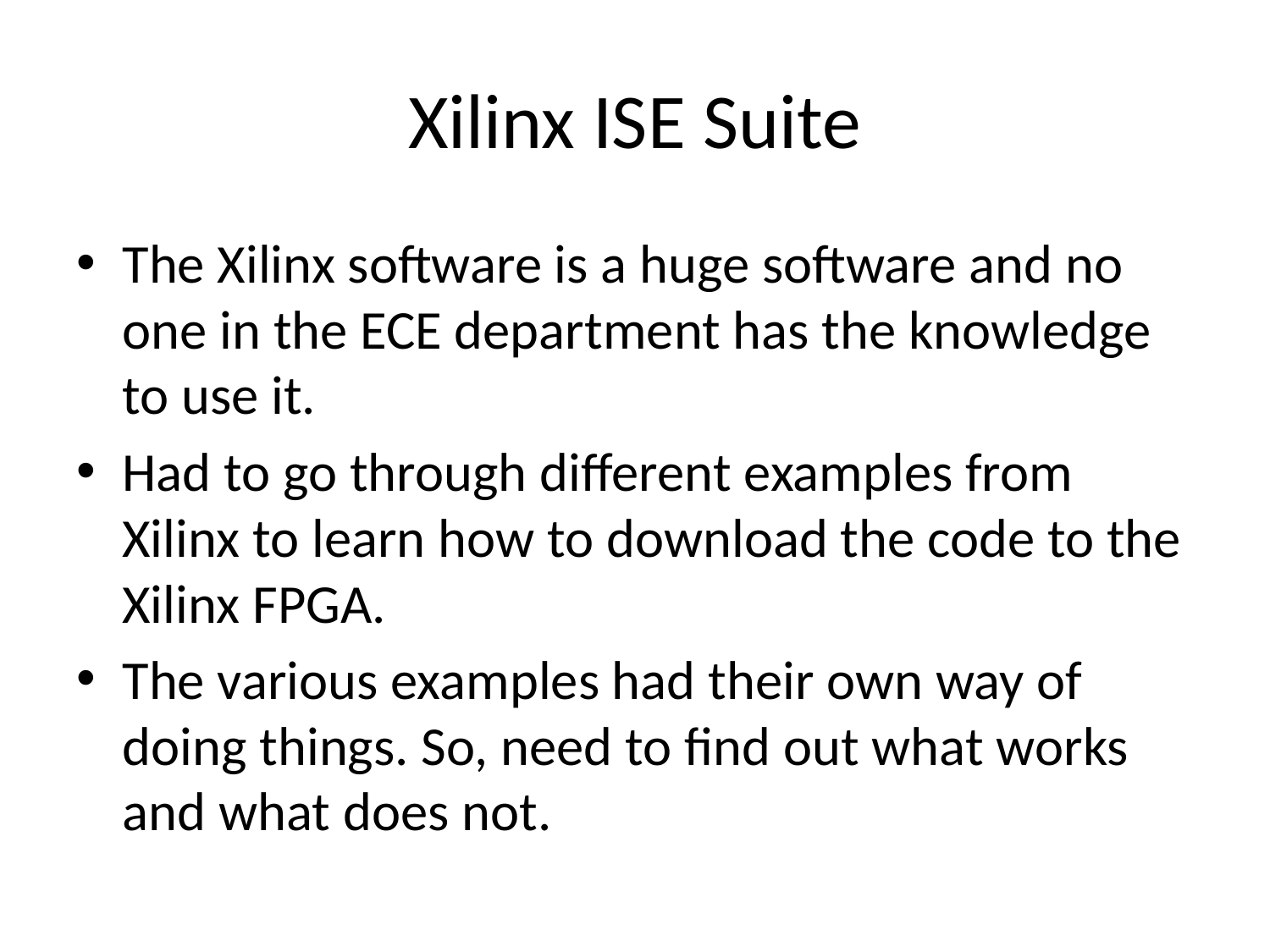

# Xilinx ISE Suite
The Xilinx software is a huge software and no one in the ECE department has the knowledge to use it.
Had to go through different examples from Xilinx to learn how to download the code to the Xilinx FPGA.
The various examples had their own way of doing things. So, need to find out what works and what does not.